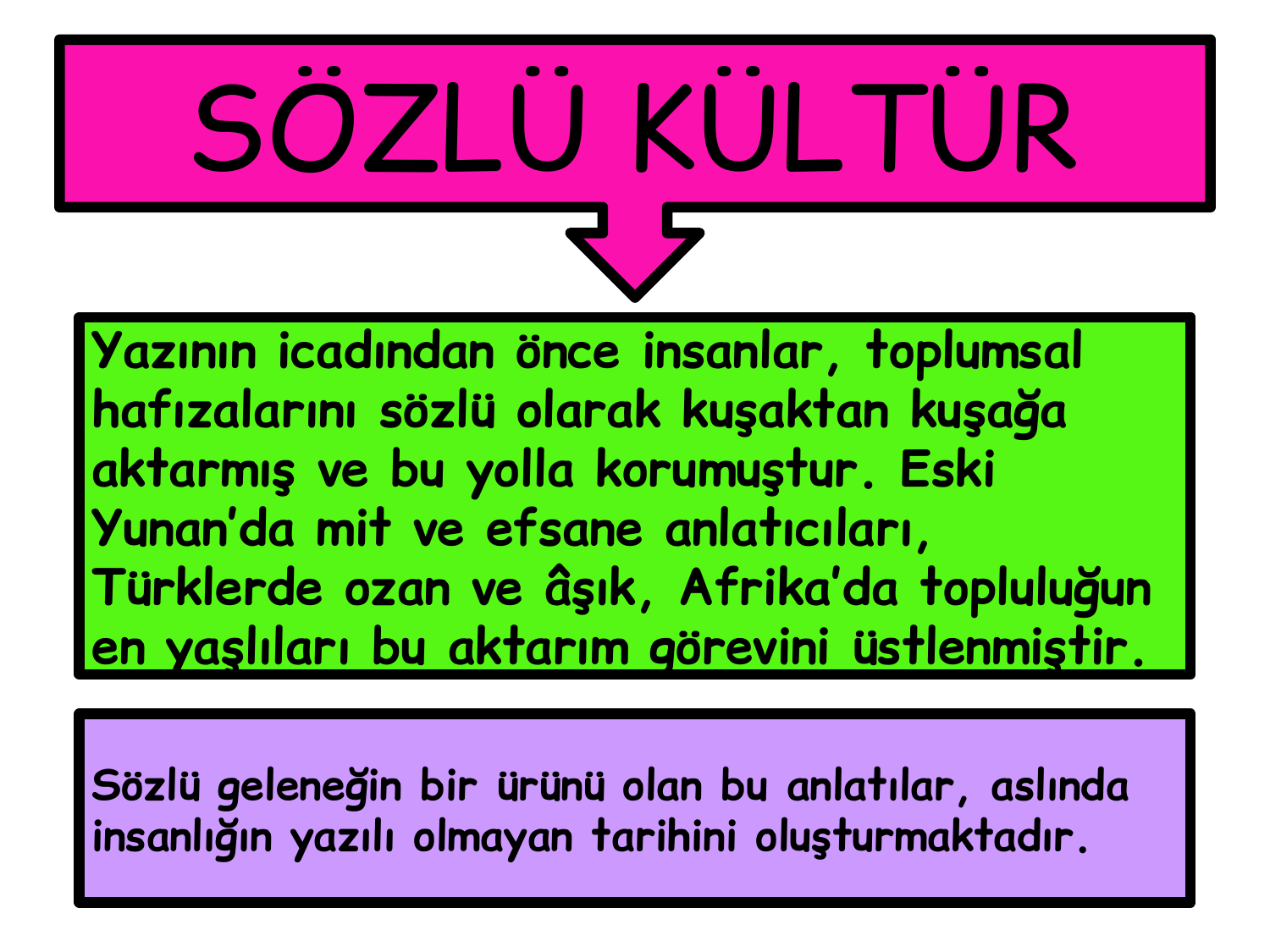

SÖZLÜ KÜLTÜR
Yazının icadından önce insanlar, toplumsal hafızalarını sözlü olarak kuşaktan kuşağa aktarmış ve bu yolla korumuştur. Eski Yunan’da mit ve efsane anlatıcıları, Türklerde ozan ve âşık, Afrika’da topluluğun en yaşlıları bu aktarım görevini üstlenmiştir.
Sözlü geleneğin bir ürünü olan bu anlatılar, aslında insanlığın yazılı olmayan tarihini oluşturmaktadır.